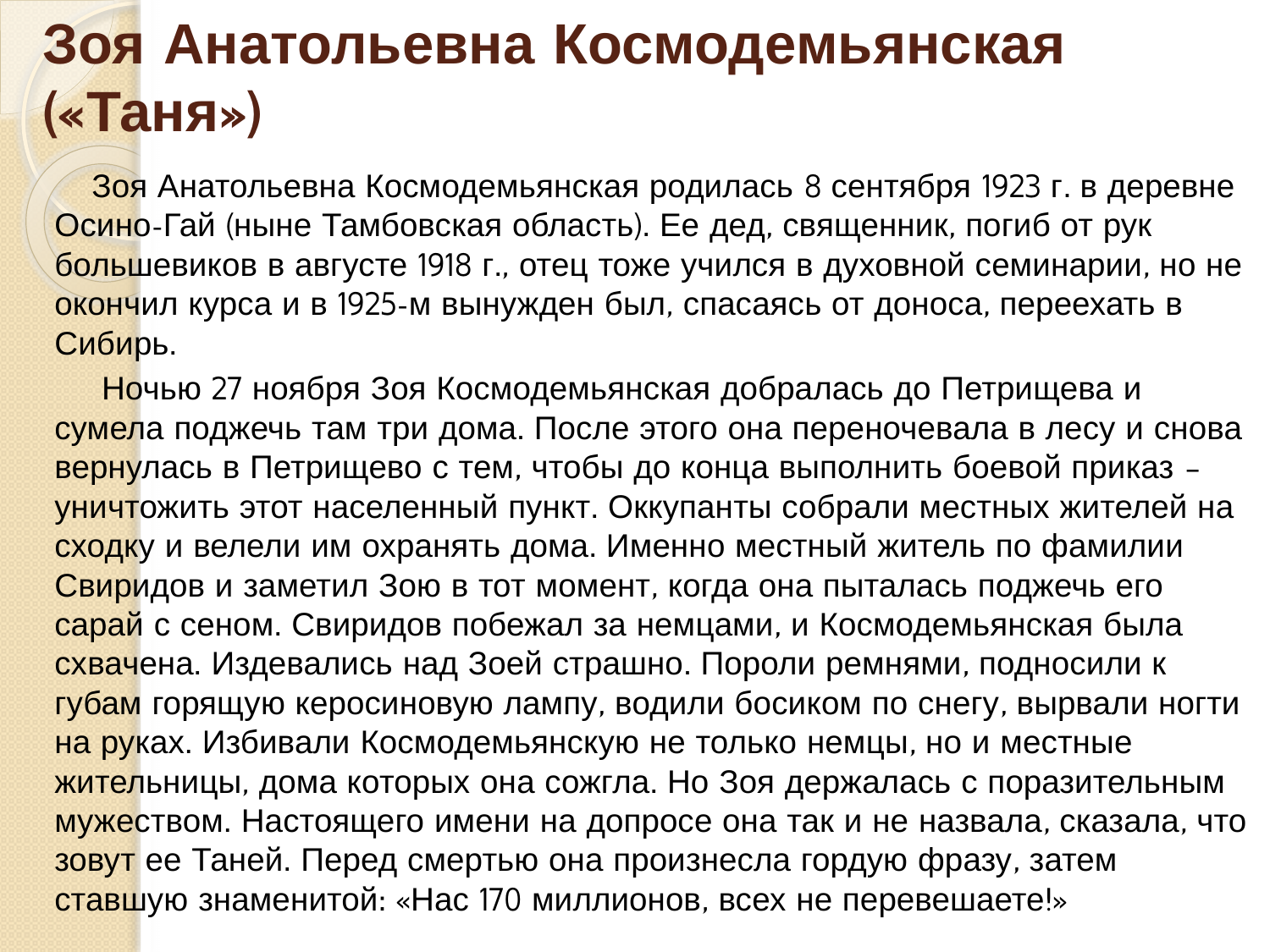

# Зоя Анатольевна Космодемьянская («Таня»)
       Зоя Анатольевна Космодемьянская родилась 8 сентября 1923 г. в деревне Осино-Гай (ныне Тамбовская область). Ее дед, священник, погиб от рук большевиков в августе 1918 г., отец тоже учился в духовной семинарии, но не окончил курса и в 1925-м вынужден был, спасаясь от доноса, переехать в Сибирь.
        Ночью 27 ноября Зоя Космодемьянская добралась до Петрищева и сумела поджечь там три дома. После этого она переночевала в лесу и снова вернулась в Петрищево с тем, чтобы до конца выполнить боевой приказ – уничтожить этот населенный пункт. Оккупанты собрали местных жителей на сходку и велели им охранять дома. Именно местный житель по фамилии Свиридов и заметил Зою в тот момент, когда она пыталась поджечь его сарай с сеном. Свиридов побежал за немцами, и Космодемьянская была схвачена. Издевались над Зоей страшно. Пороли ремнями, подносили к губам горящую керосиновую лампу, водили босиком по снегу, вырвали ногти на руках. Избивали Космодемьянскую не только немцы, но и местные жительницы, дома которых она сожгла. Но Зоя держалась с поразительным мужеством. Настоящего имени на допросе она так и не назвала, сказала, что зовут ее Таней. Перед смертью она произнесла гордую фразу, затем ставшую знаменитой: «Нас 170 миллионов, всех не перевешаете!»